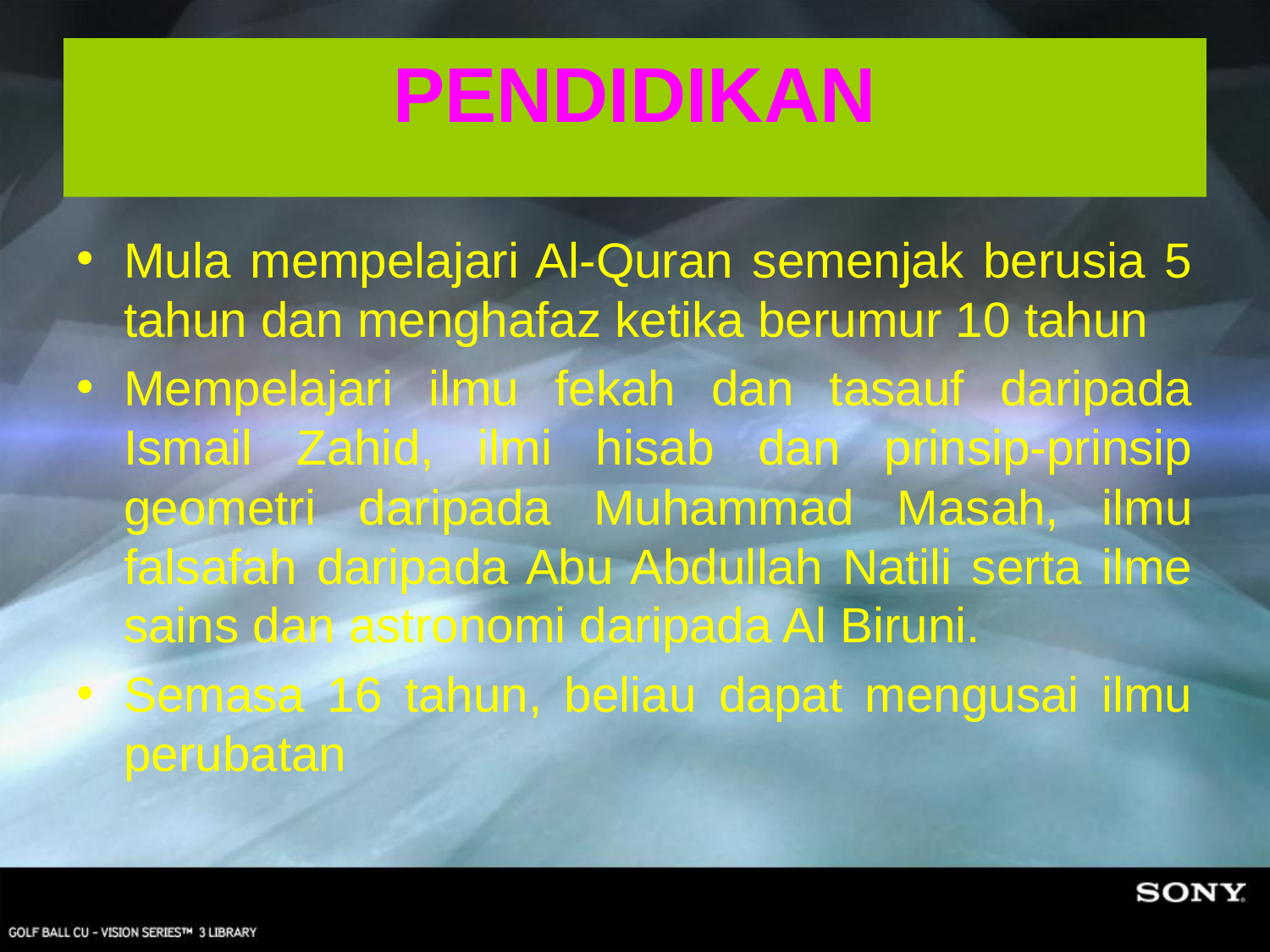

# PENDIDIKAN
Mula mempelajari Al-Quran semenjak berusia 5 tahun dan menghafaz ketika berumur 10 tahun
Mempelajari ilmu fekah dan tasauf daripada Ismail Zahid, ilmi hisab dan prinsip-prinsip geometri daripada Muhammad Masah, ilmu falsafah daripada Abu Abdullah Natili serta ilme sains dan astronomi daripada Al Biruni.
Semasa 16 tahun, beliau dapat mengusai ilmu perubatan